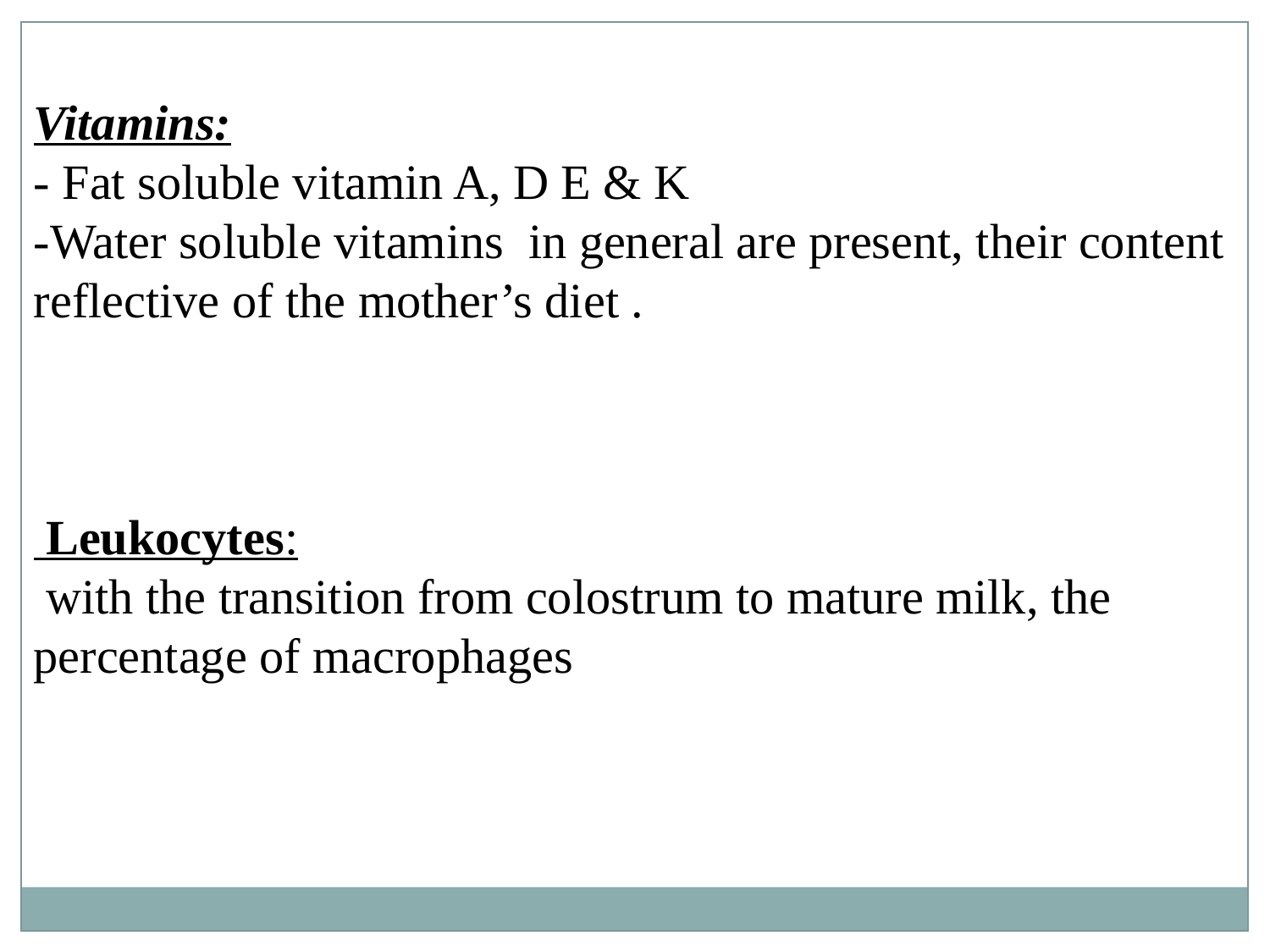

Vitamins:
- Fat soluble vitamin A, D E & K
-Water soluble vitamins  in general are present, their content reflective of the mother’s diet .

 Leukocytes:
 with the transition from colostrum to mature milk, the percentage of macrophages